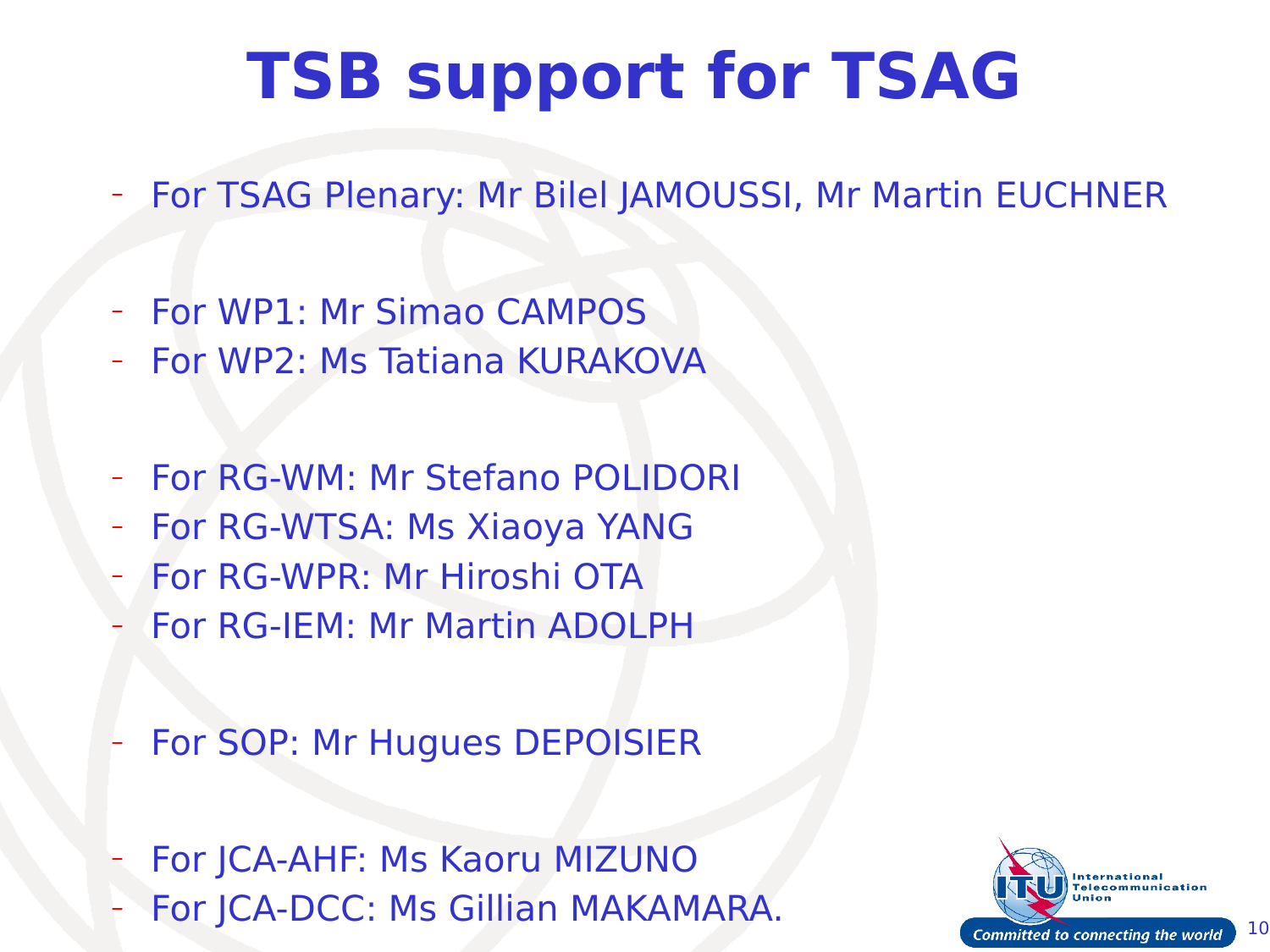

# TSB support for TSAG
For TSAG Plenary: Mr Bilel JAMOUSSI, Mr Martin EUCHNER

For WP1: Mr Simao CAMPOS
For WP2: Ms Tatiana KURAKOVA

For RG-WM: Mr Stefano POLIDORI
For RG-WTSA: Ms Xiaoya YANG
For RG-WPR: Mr Hiroshi OTA
For RG-IEM: Mr Martin ADOLPH

For SOP: Mr Hugues DEPOISIER

For JCA-AHF: Ms Kaoru MIZUNO
For JCA-DCC: Ms Gillian MAKAMARA.
10